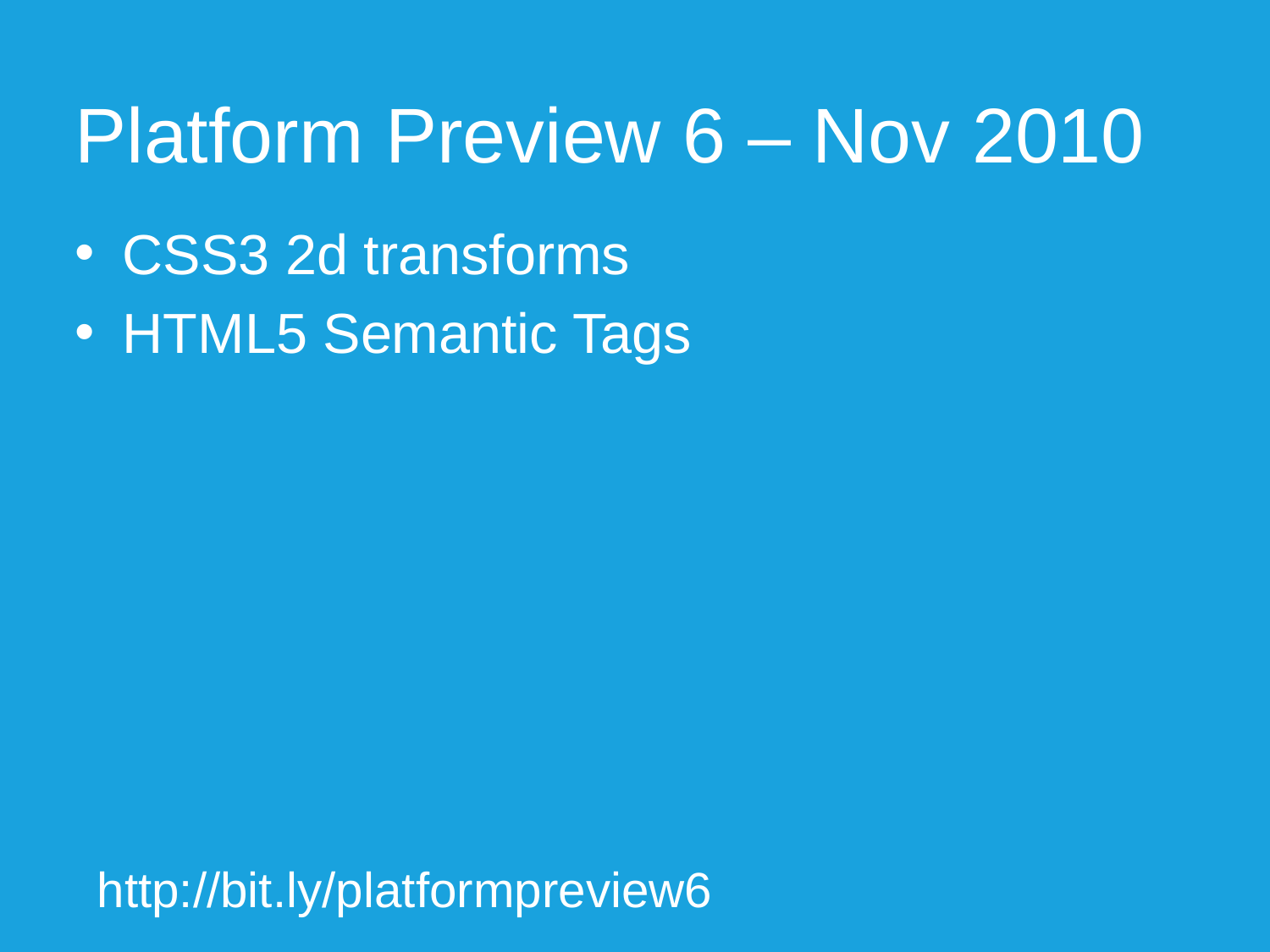

# Platform Preview 6 – Nov 2010
CSS3 2d transforms
HTML5 Semantic Tags

http://bit.ly/platformpreview6